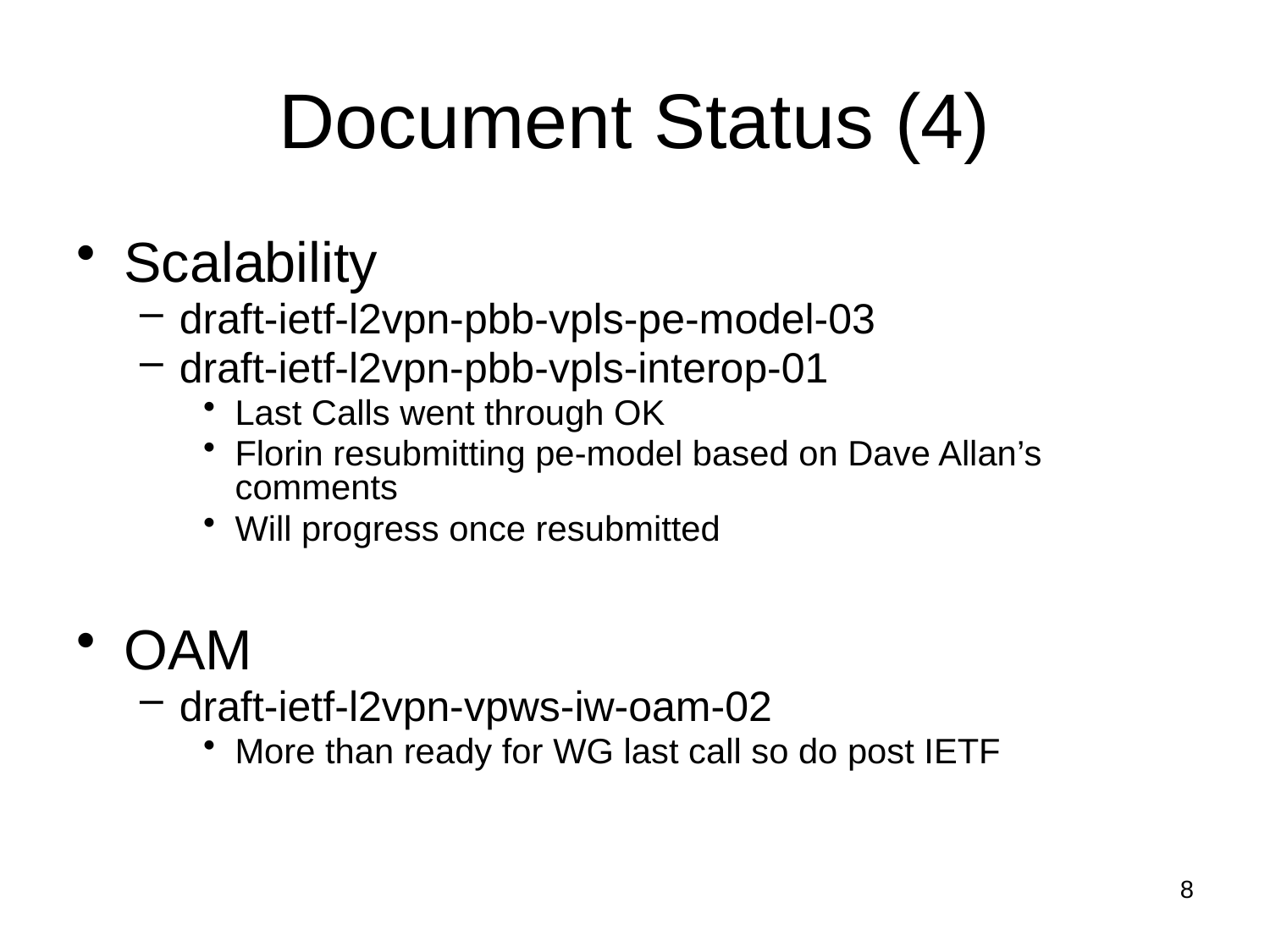

# Document Status (4)
Scalability
draft-ietf-l2vpn-pbb-vpls-pe-model-03
draft-ietf-l2vpn-pbb-vpls-interop-01
Last Calls went through OK
Florin resubmitting pe-model based on Dave Allan’s comments
Will progress once resubmitted

OAM
draft-ietf-l2vpn-vpws-iw-oam-02
More than ready for WG last call so do post IETF
8